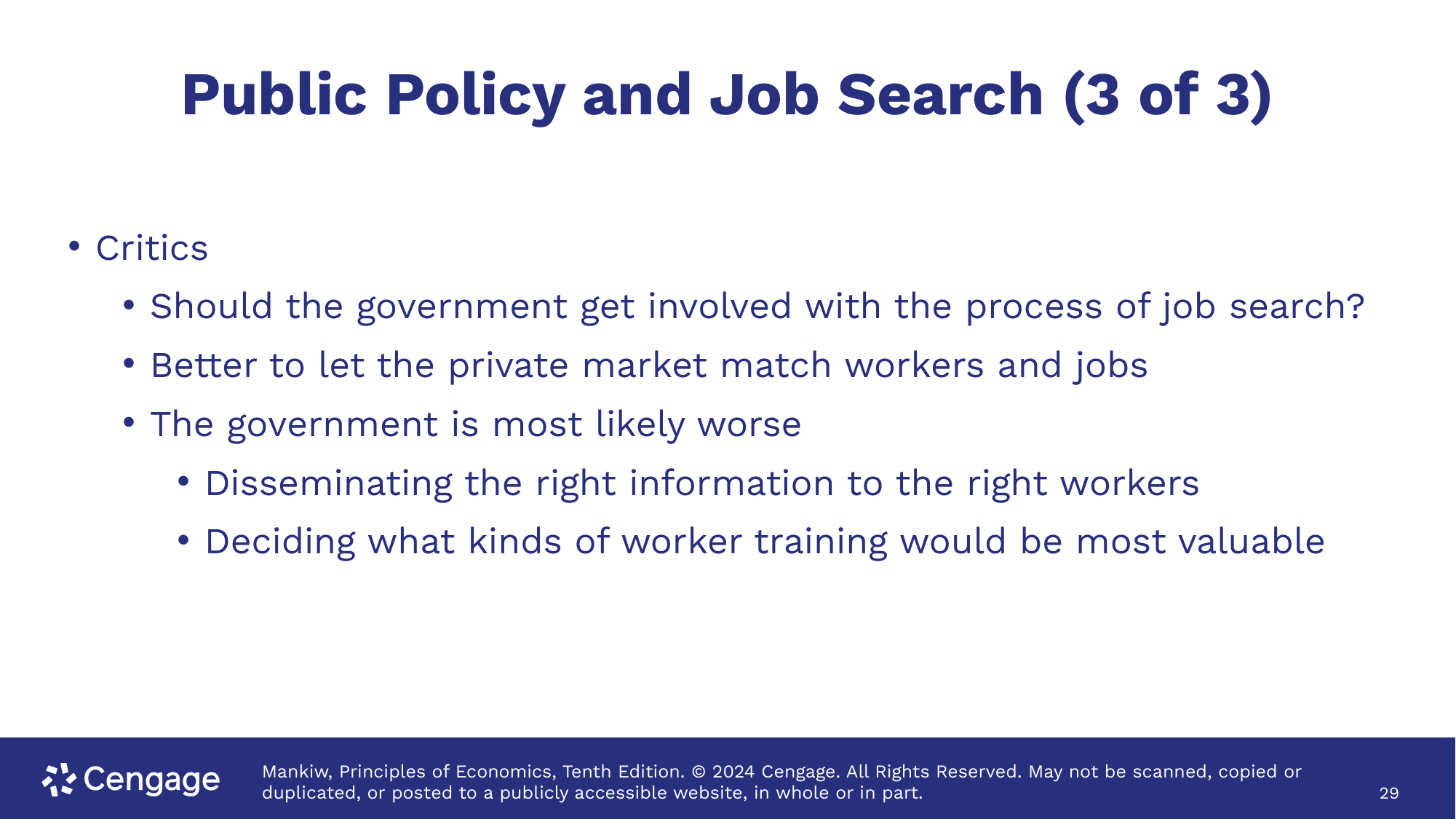

# Public Policy and Job Search (3 of 3)
Critics
Should the government get involved with the process of job search?
Better to let the private market match workers and jobs
The government is most likely worse
Disseminating the right information to the right workers
Deciding what kinds of worker training would be most valuable